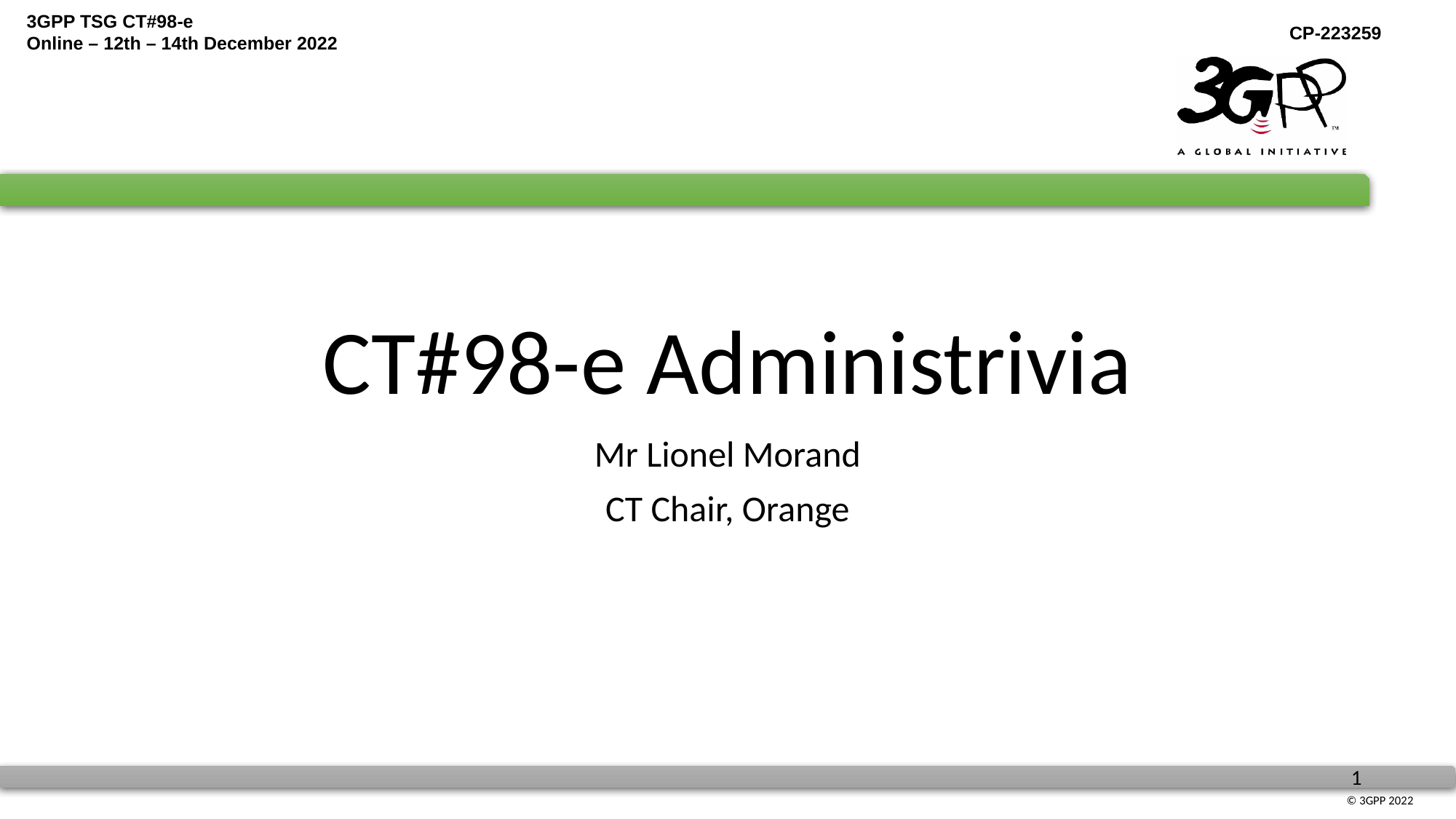

# CT#98-e Administrivia
Mr Lionel Morand
CT Chair, Orange